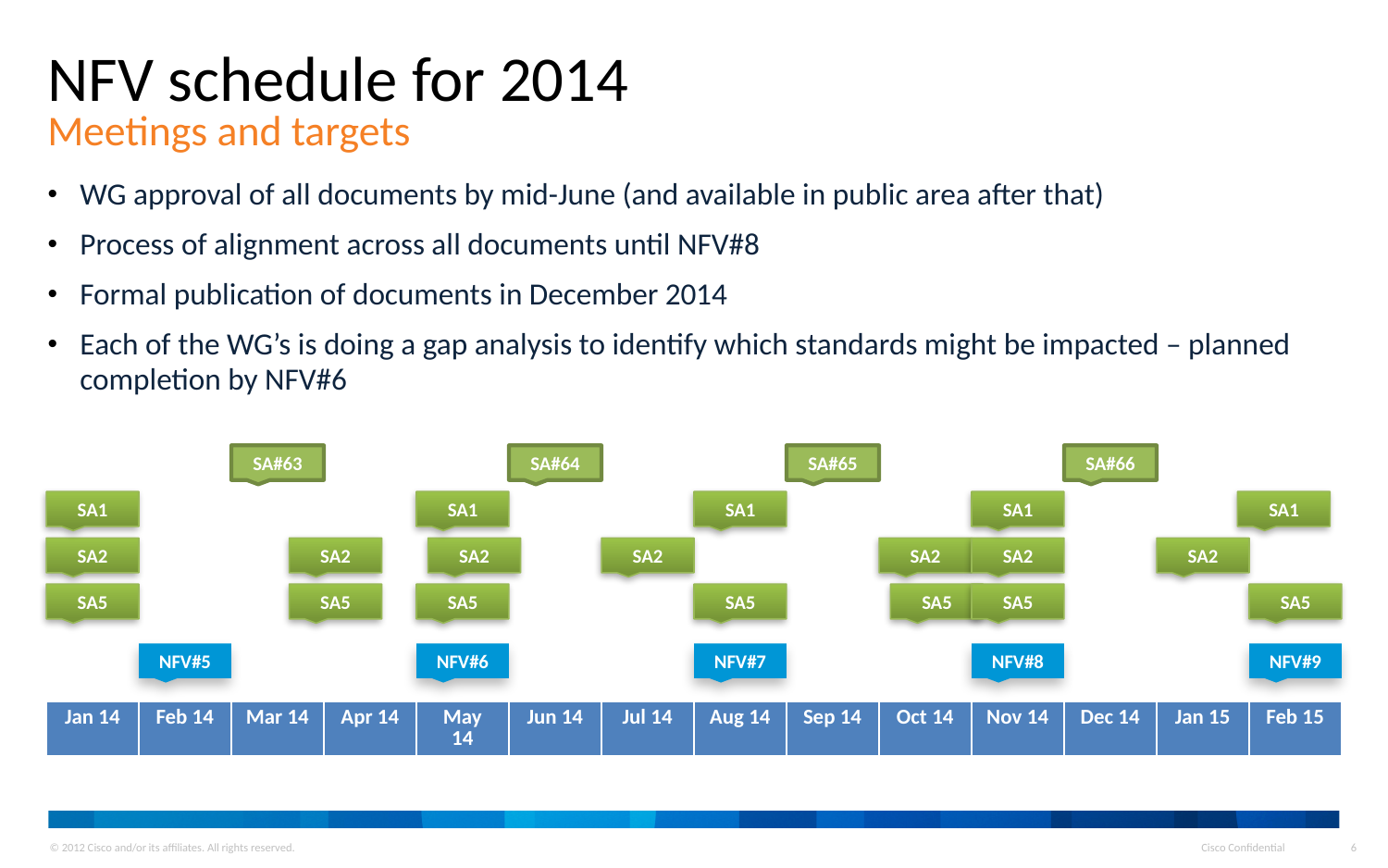

# NFV schedule for 2014 Meetings and targets
WG approval of all documents by mid-June (and available in public area after that)
Process of alignment across all documents until NFV#8
Formal publication of documents in December 2014
Each of the WG’s is doing a gap analysis to identify which standards might be impacted – planned completion by NFV#6
SA#63
SA#64
SA#65
SA#66
SA1
SA1
SA1
SA1
SA1
SA2
SA2
SA2
SA2
SA2
SA2
SA2
SA5
SA5
SA5
SA5
SA5
SA5
SA5
NFV#5
NFV#6
NFV#7
NFV#8
NFV#9
| Jan 14 | Feb 14 | Mar 14 | Apr 14 | May 14 | Jun 14 | Jul 14 | Aug 14 | Sep 14 | Oct 14 | Nov 14 | Dec 14 | Jan 15 | Feb 15 |
| --- | --- | --- | --- | --- | --- | --- | --- | --- | --- | --- | --- | --- | --- |